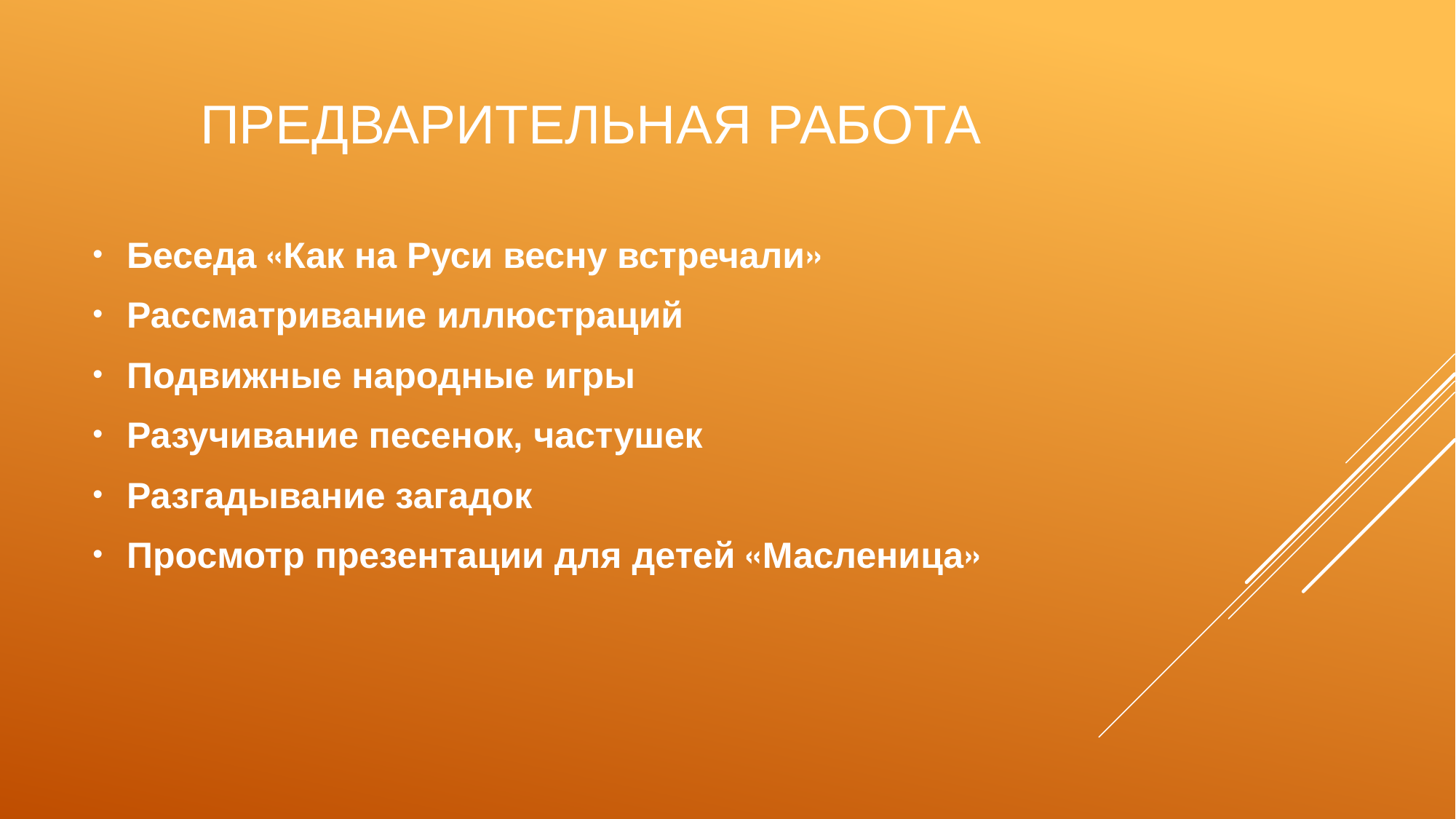

# ПРЕДВАРИТЕЛЬНАЯ РАБОТА
Беседа «Как на Руси весну встречали»
Рассматривание иллюстраций
Подвижные народные игры
Разучивание песенок, частушек
Разгадывание загадок
Просмотр презентации для детей «Масленица»